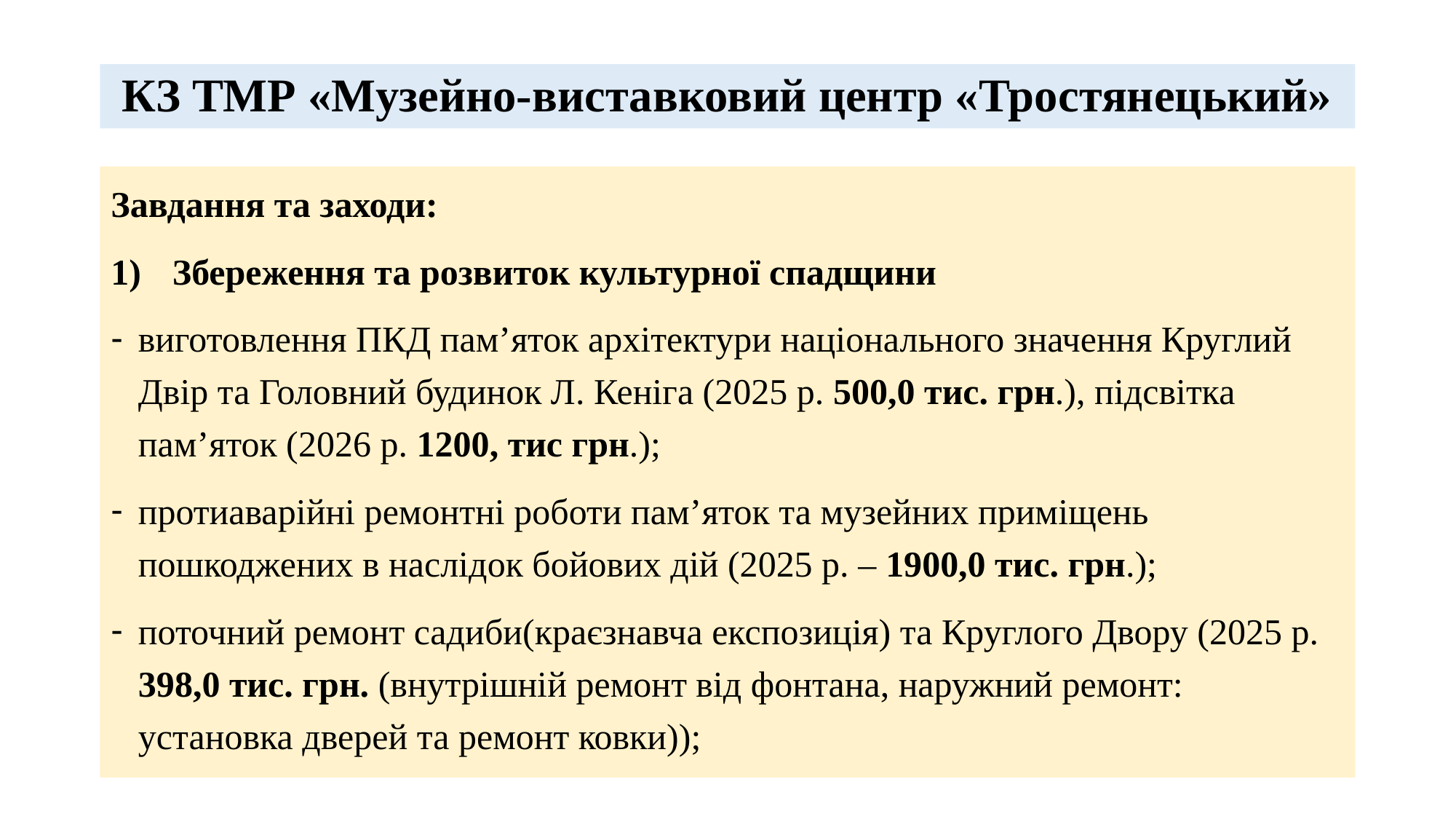

# КЗ ТМР «Музейно-виставковий центр «Тростянецький»
Завдання та заходи:
Збереження та розвиток культурної спадщини
виготовлення ПКД пам’яток архітектури національного значення Круглий Двір та Головний будинок Л. Кеніга (2025 р. 500,0 тис. грн.), підсвітка пам’яток (2026 р. 1200, тис грн.);
протиаварійні ремонтні роботи пам’яток та музейних приміщень пошкоджених в наслідок бойових дій (2025 р. – 1900,0 тис. грн.);
поточний ремонт садиби(краєзнавча експозиція) та Круглого Двору (2025 р. 398,0 тис. грн. (внутрішній ремонт від фонтана, наружний ремонт: установка дверей та ремонт ковки));